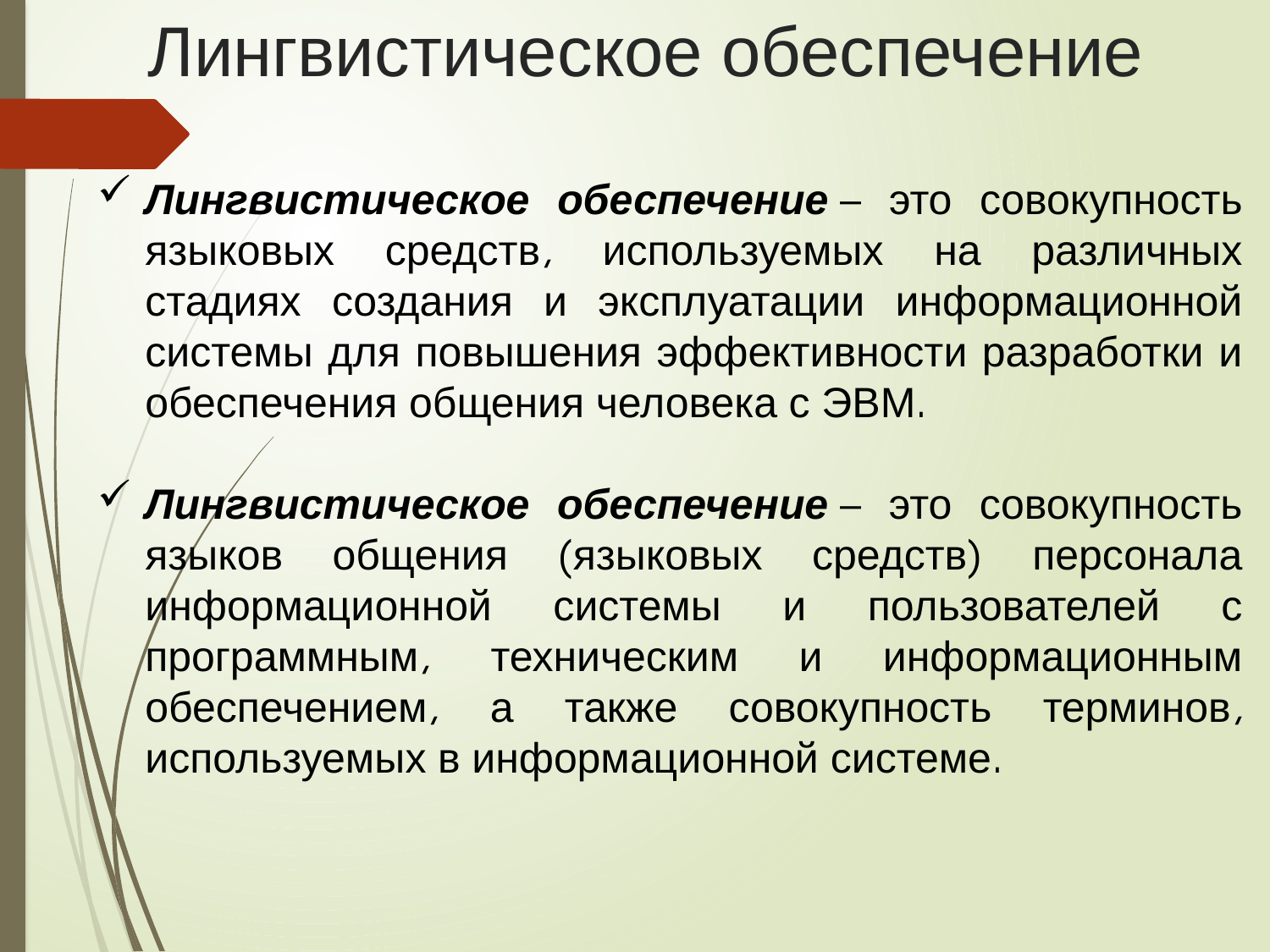

# Лингвистическое обеспечение
Лингвистическое обеспечение – это совокупность языковых средств, используемых на различных стадиях создания и эксплуатации информационной системы для повышения эффективности разработки и обеспечения общения человека с ЭВМ.

Лингвистическое обеспечение – это совокупность языков общения (языковых средств) персонала информационной системы и пользователей с программным, техническим и информационным обеспечением, а также совокупность терминов, используемых в информационной системе.